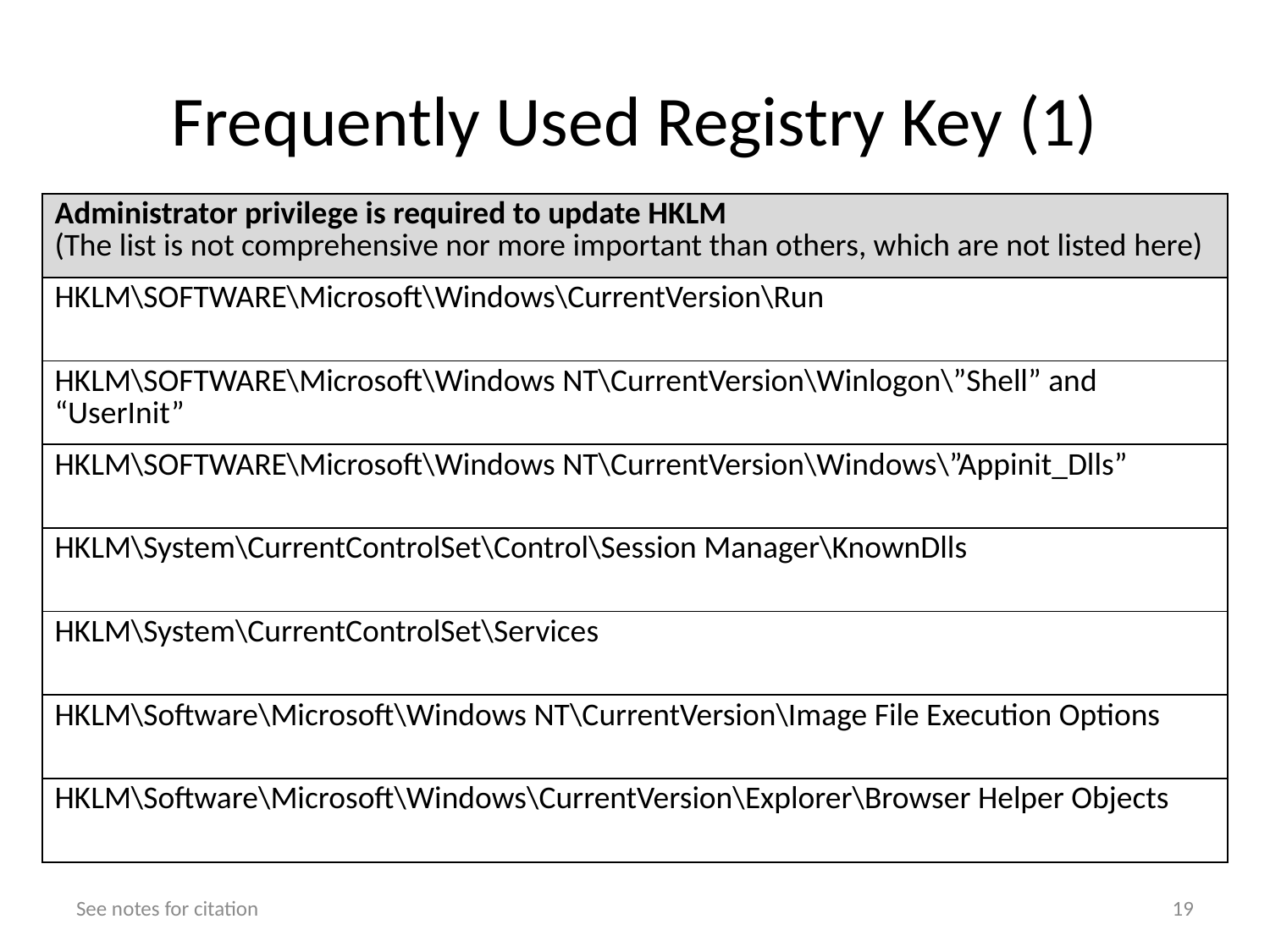

# Frequently Used Registry Key (1)
| Administrator privilege is required to update HKLM (The list is not comprehensive nor more important than others, which are not listed here) |
| --- |
| HKLM\SOFTWARE\Microsoft\Windows\CurrentVersion\Run |
| HKLM\SOFTWARE\Microsoft\Windows NT\CurrentVersion\Winlogon\”Shell” and “UserInit” |
| HKLM\SOFTWARE\Microsoft\Windows NT\CurrentVersion\Windows\”Appinit\_Dlls” |
| HKLM\System\CurrentControlSet\Control\Session Manager\KnownDlls |
| HKLM\System\CurrentControlSet\Services |
| HKLM\Software\Microsoft\Windows NT\CurrentVersion\Image File Execution Options |
| HKLM\Software\Microsoft\Windows\CurrentVersion\Explorer\Browser Helper Objects |
See notes for citation
19